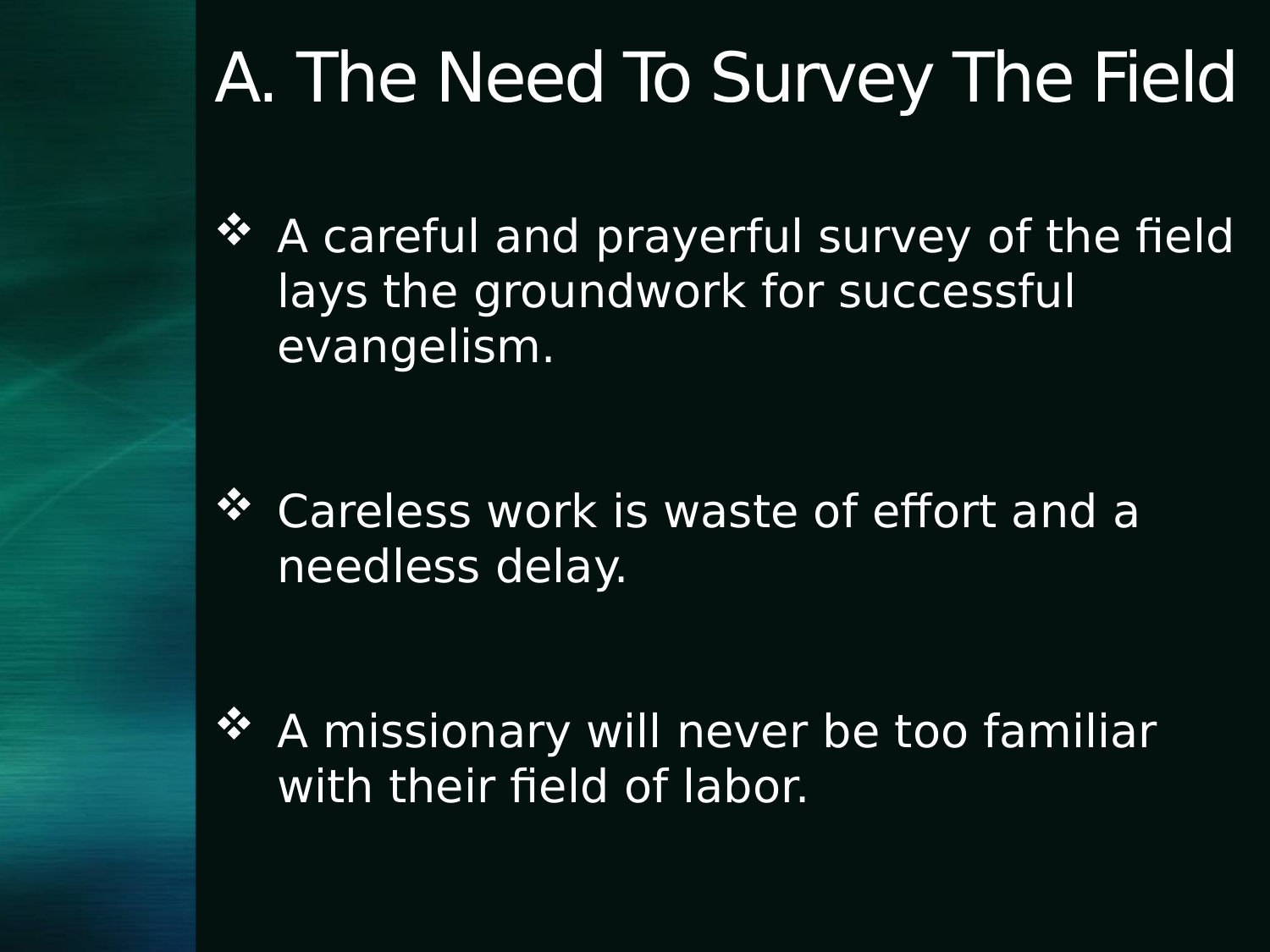

# A. The Need To Survey The Field
A careful and prayerful survey of the field lays the groundwork for successful evangelism.

Careless work is waste of effort and a  needless delay.

A missionary will never be too familiar with their field of labor.